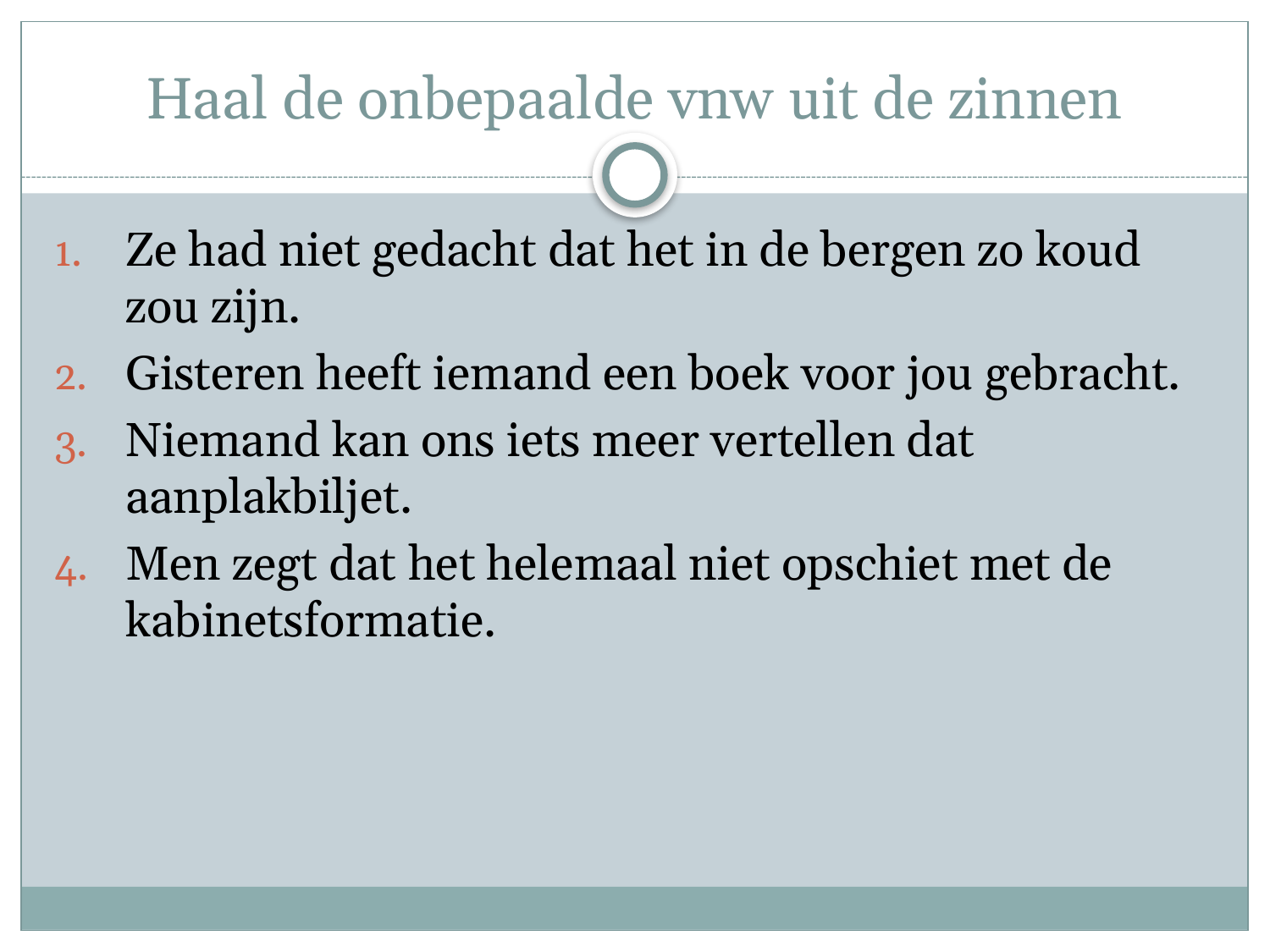

# Haal de onbepaalde vnw uit de zinnen
Ze had niet gedacht dat het in de bergen zo koud zou zijn.
Gisteren heeft iemand een boek voor jou gebracht.
Niemand kan ons iets meer vertellen dat aanplakbiljet.
Men zegt dat het helemaal niet opschiet met de kabinetsformatie.